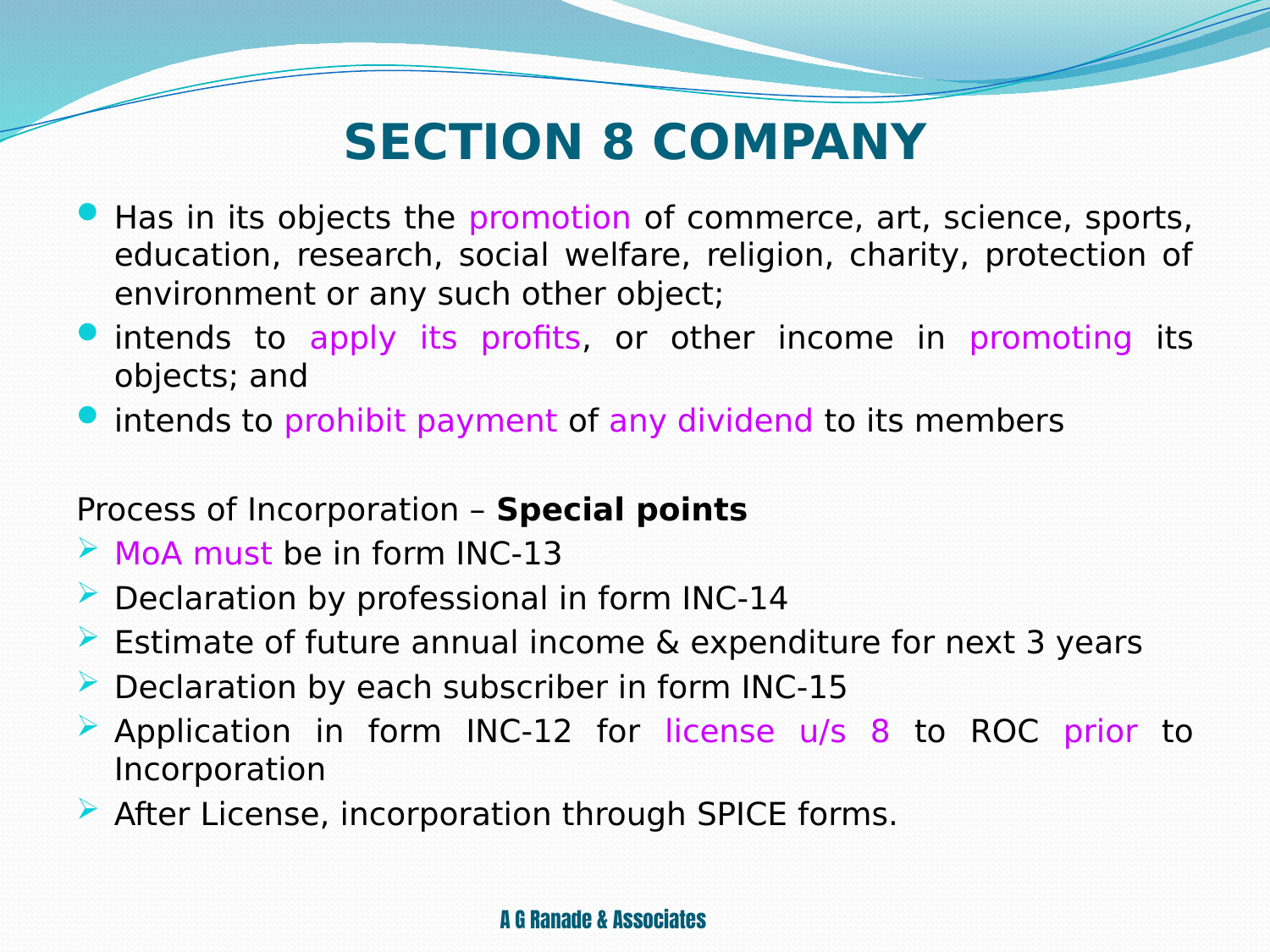

# SECTION 8 COMPANY
Has in its objects the promotion of commerce, art, science, sports, education, research, social welfare, religion, charity, protection of environment or any such other object;
intends to apply its profits, or other income in promoting its objects; and
intends to prohibit payment of any dividend to its members

Process of Incorporation – Special points
MoA must be in form INC-13
Declaration by professional in form INC-14
Estimate of future annual income & expenditure for next 3 years
Declaration by each subscriber in form INC-15
Application in form INC-12 for license u/s 8 to ROC prior to Incorporation
After License, incorporation through SPICE forms.

A G Ranade & Associates